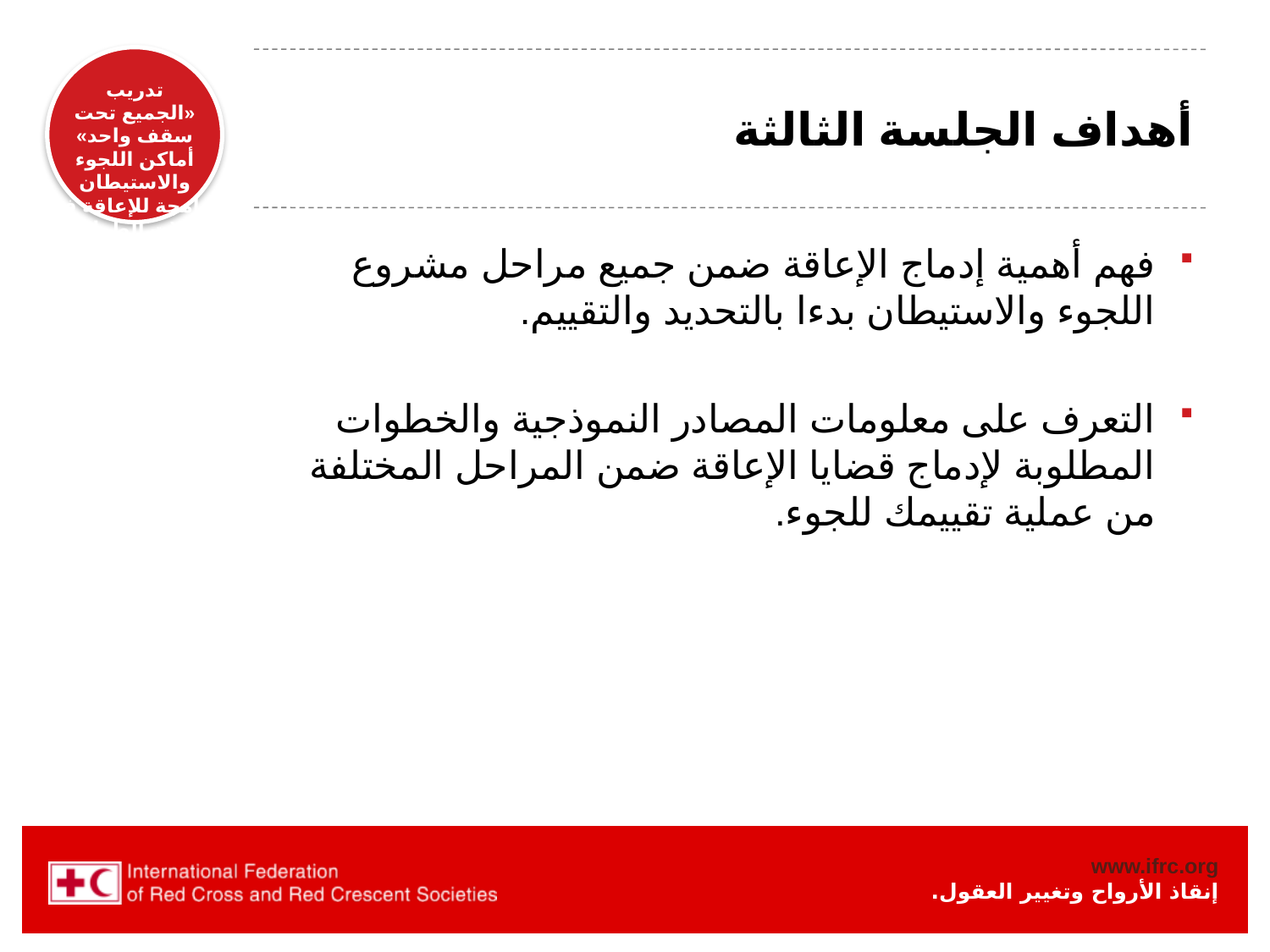

# أهداف الجلسة الثالثة
فهم أهمية إدماج الإعاقة ضمن جميع مراحل مشروع اللجوء والاستيطان بدءا بالتحديد والتقييم.

التعرف على معلومات المصادر النموذجية والخطوات المطلوبة لإدماج قضايا الإعاقة ضمن المراحل المختلفة من عملية تقييمك للجوء.